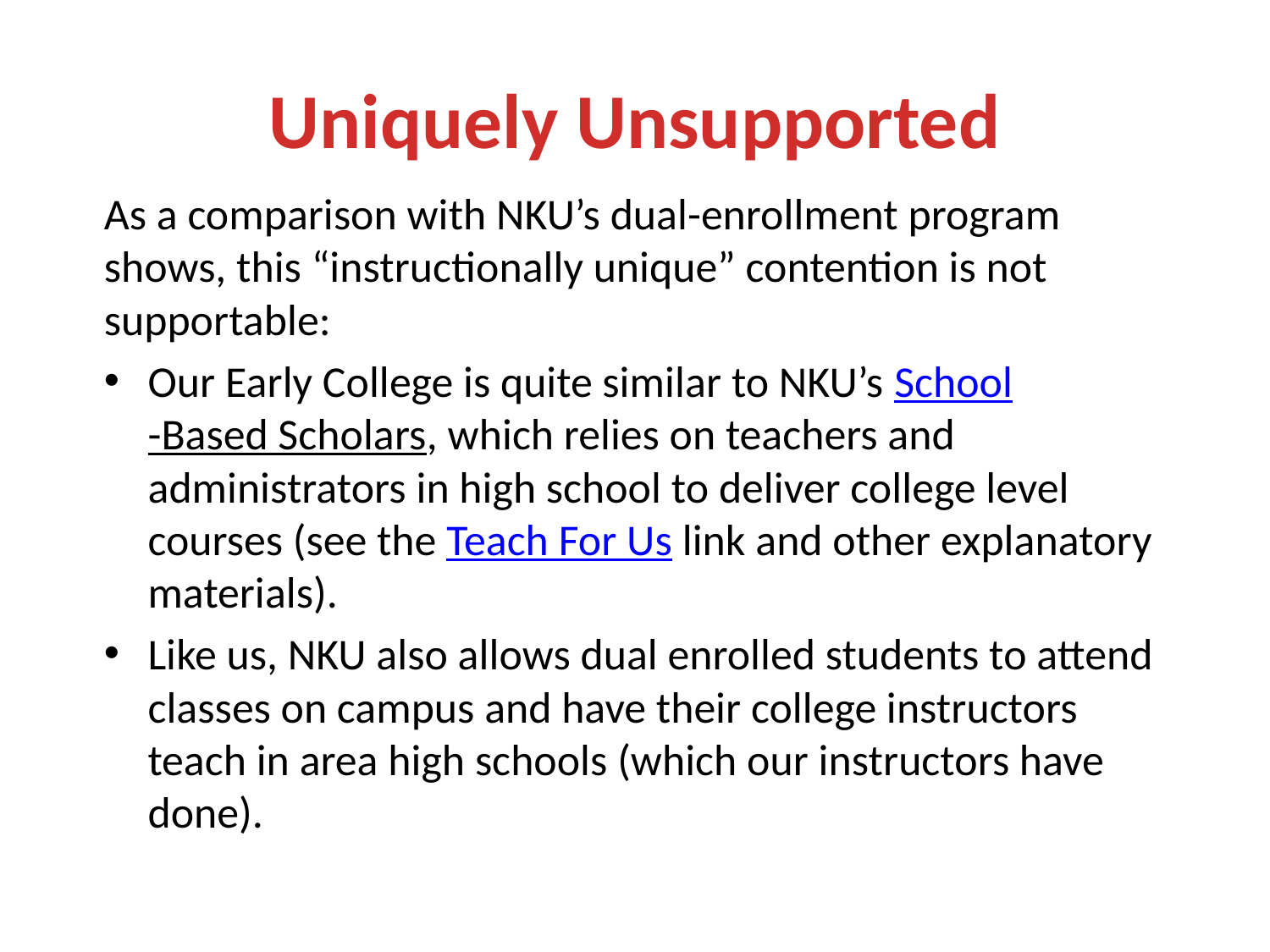

# Uniquely Unsupported
As a comparison with NKU’s dual-enrollment program shows, this “instructionally unique” contention is not supportable:
Our Early College is quite similar to NKU’s School-Based Scholars, which relies on teachers and administrators in high school to deliver college level courses (see the Teach For Us link and other explanatory materials).
Like us, NKU also allows dual enrolled students to attend classes on campus and have their college instructors teach in area high schools (which our instructors have done).